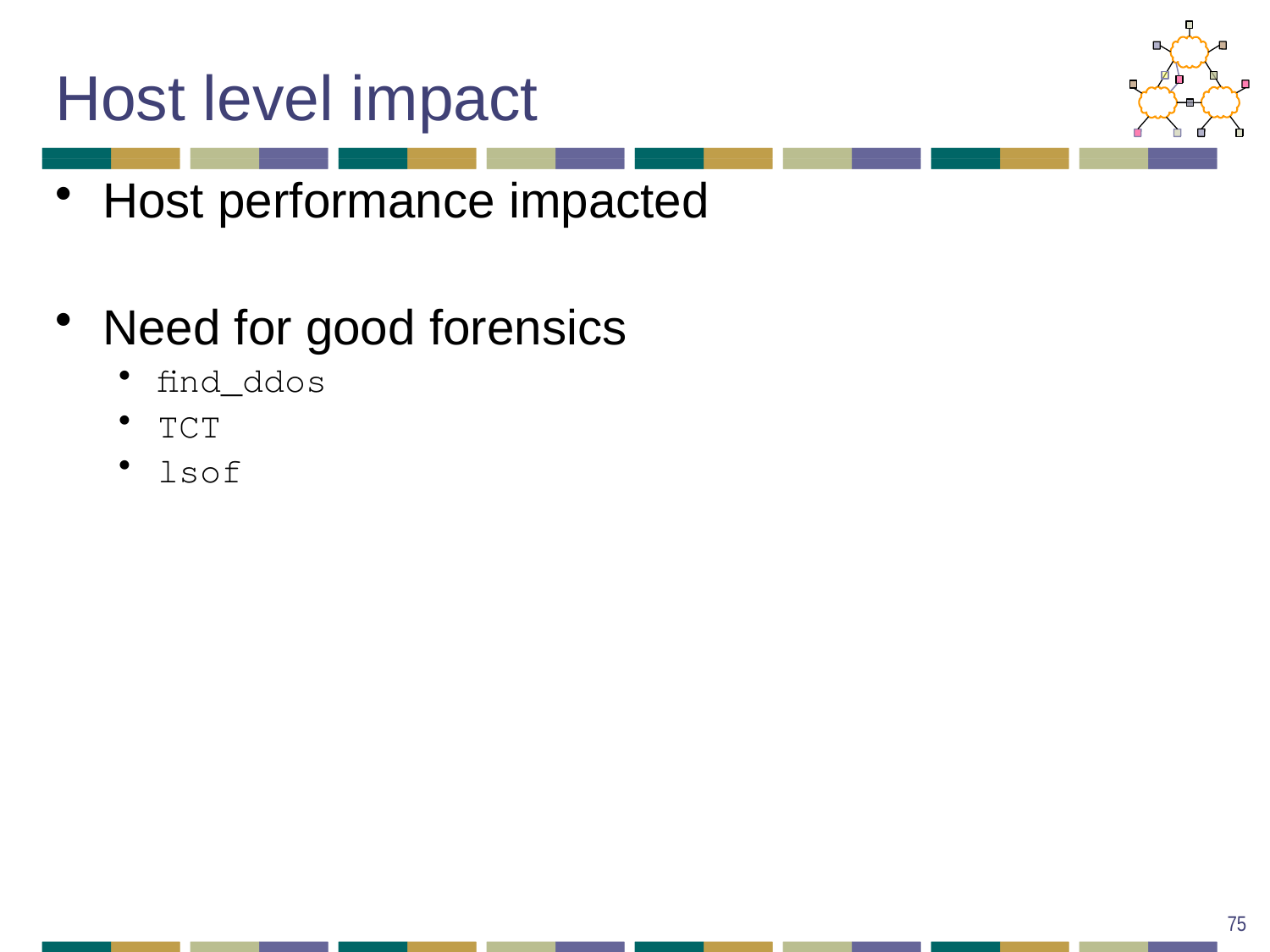

# Host level impact
Host performance impacted

Need for good forensics
find_ddos
TCT
lsof
75